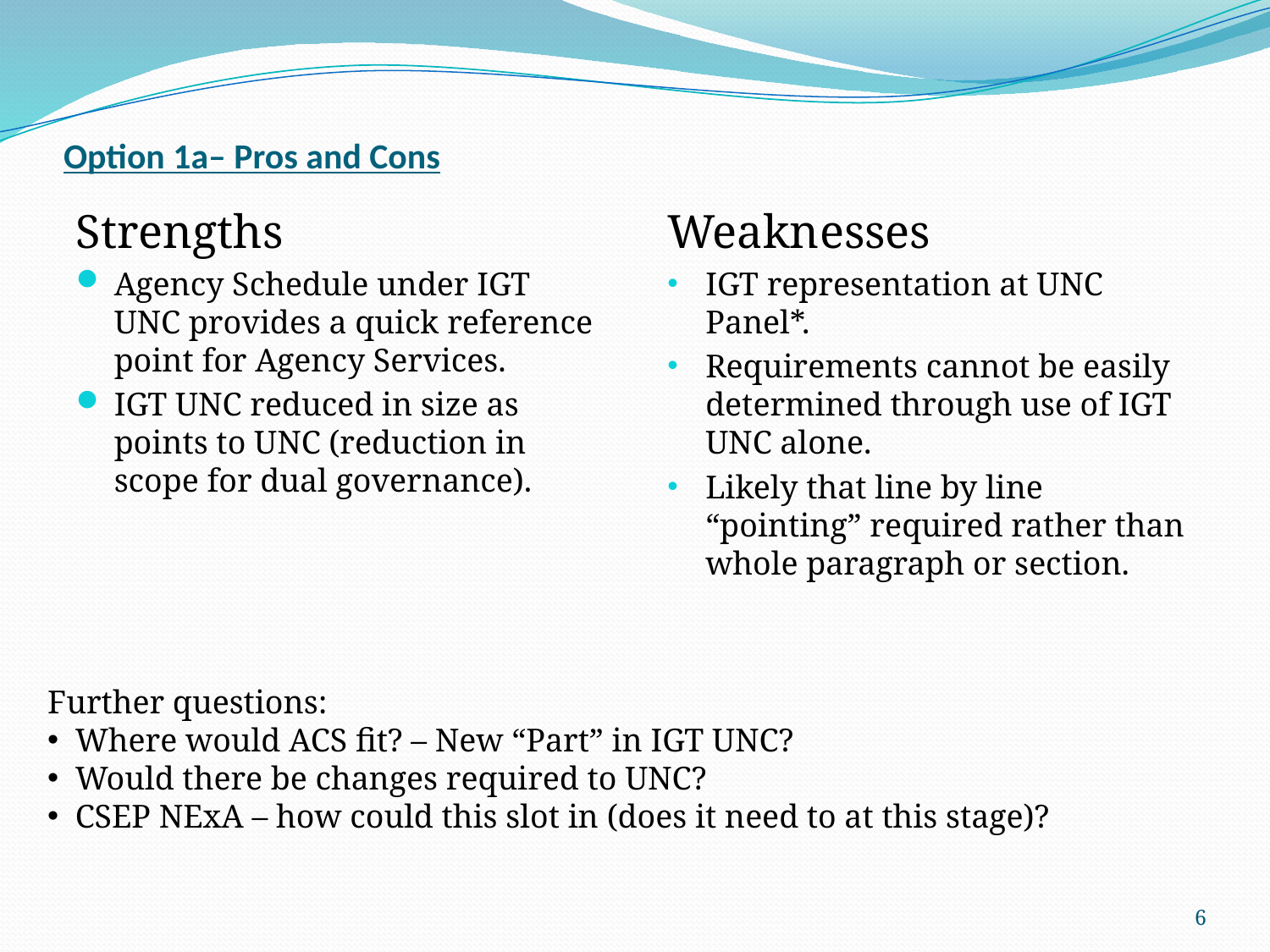

# Option 1a– Pros and Cons
Strengths
Agency Schedule under IGT UNC provides a quick reference point for Agency Services.
IGT UNC reduced in size as points to UNC (reduction in scope for dual governance).

Weaknesses
IGT representation at UNC Panel*.
Requirements cannot be easily determined through use of IGT UNC alone.
Likely that line by line “pointing” required rather than whole paragraph or section.

Further questions:
  Where would ACS fit? – New “Part” in IGT UNC?
  Would there be changes required to UNC?
  CSEP NExA – how could this slot in (does it need to at this stage)?
6